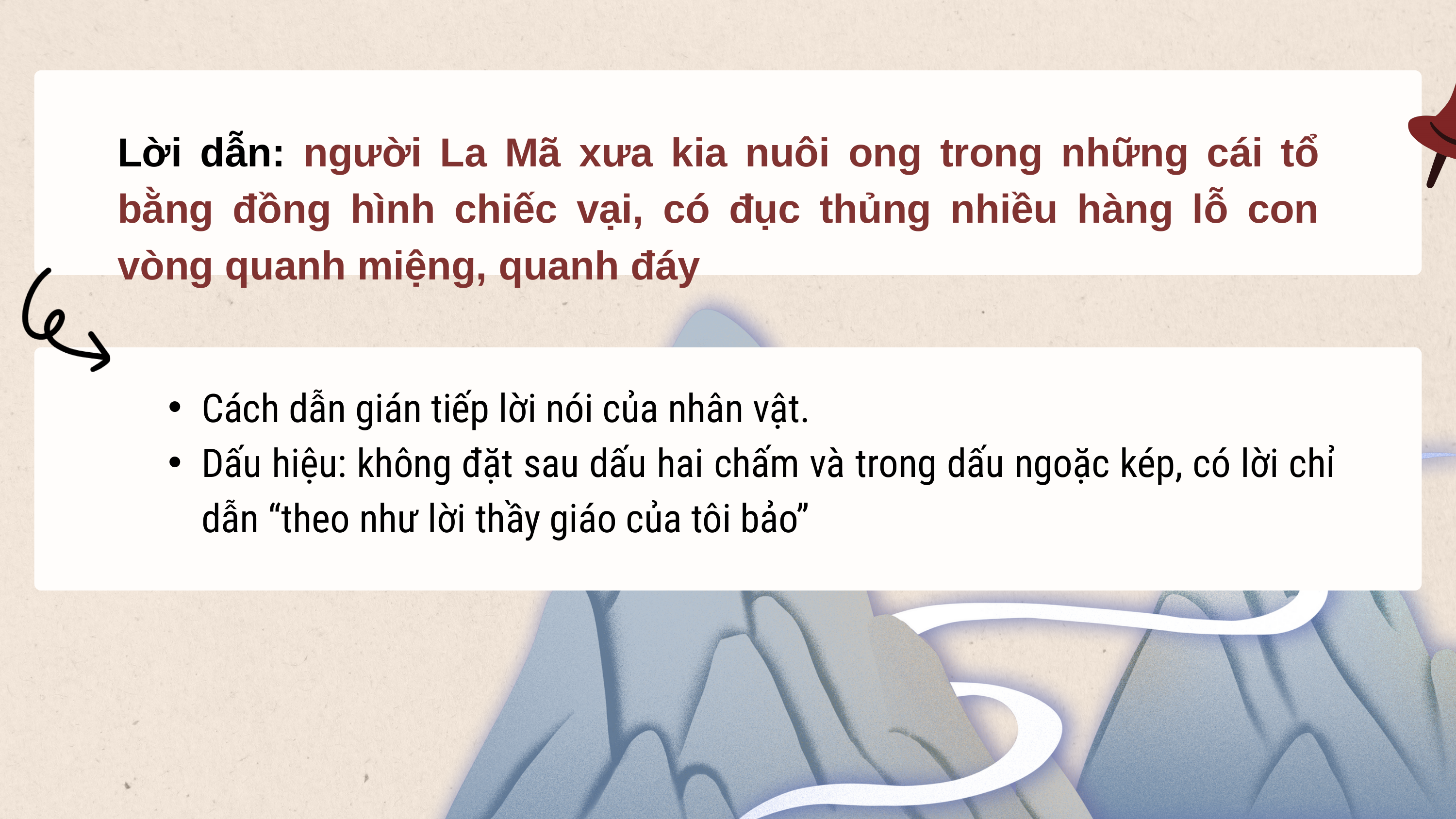

Lời dẫn: người La Mã xưa kia nuôi ong trong những cái tổ bằng đồng hình chiếc vại, có đục thủng nhiều hàng lỗ con vòng quanh miệng, quanh đáy

Cách dẫn gián tiếp lời nói của nhân vật.
Dấu hiệu: không đặt sau dấu hai chấm và trong dấu ngoặc kép, có lời chỉ dẫn “theo như lời thầy giáo của tôi bảo”